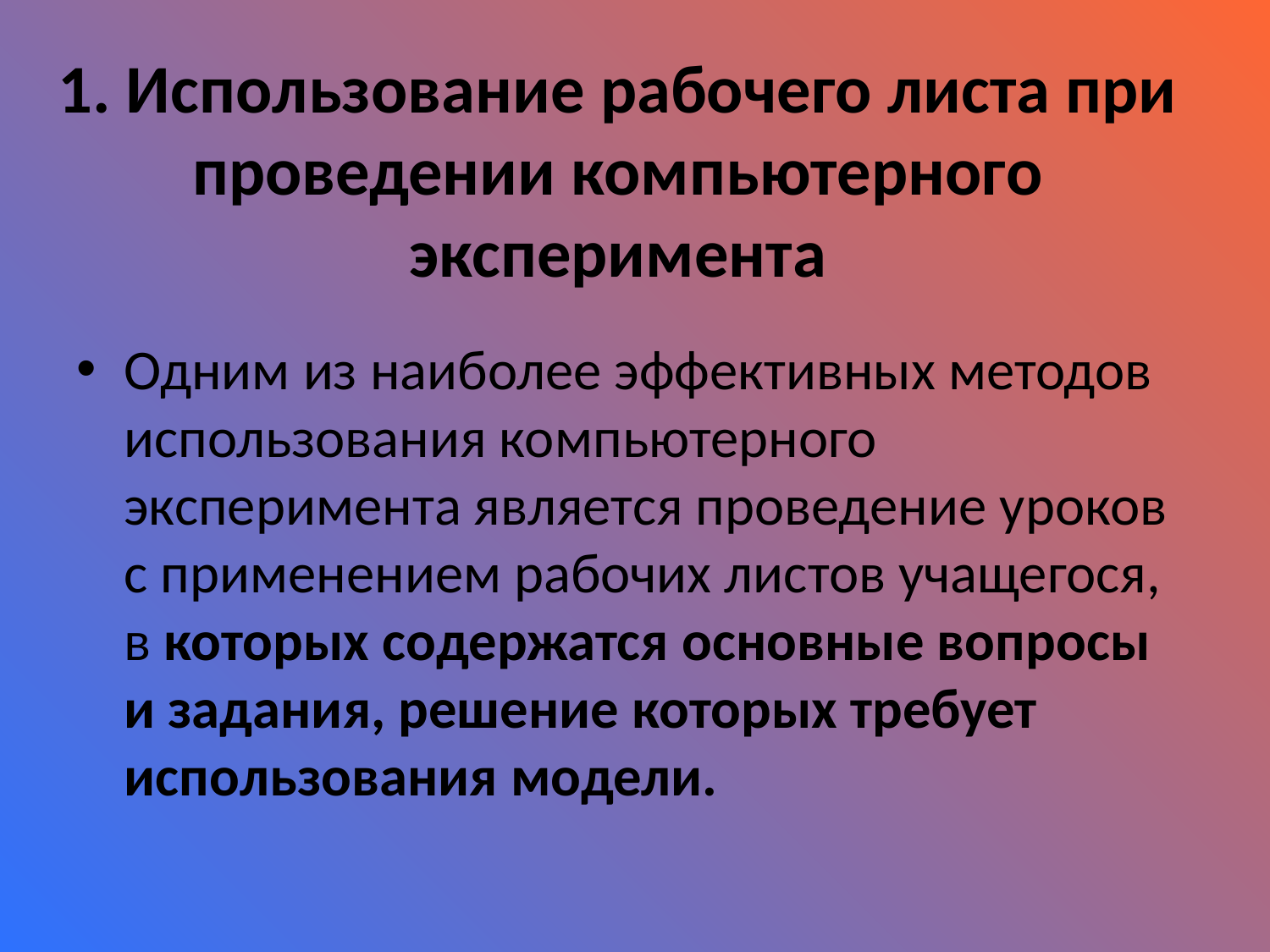

# 1. Использование рабочего листа при проведении компьютерного эксперимента
Одним из наиболее эффективных методов использования компьютерного эксперимента является проведение уроков с применением рабочих листов учащегося, в которых содержатся основные вопросы и задания, решение которых требует использования модели.